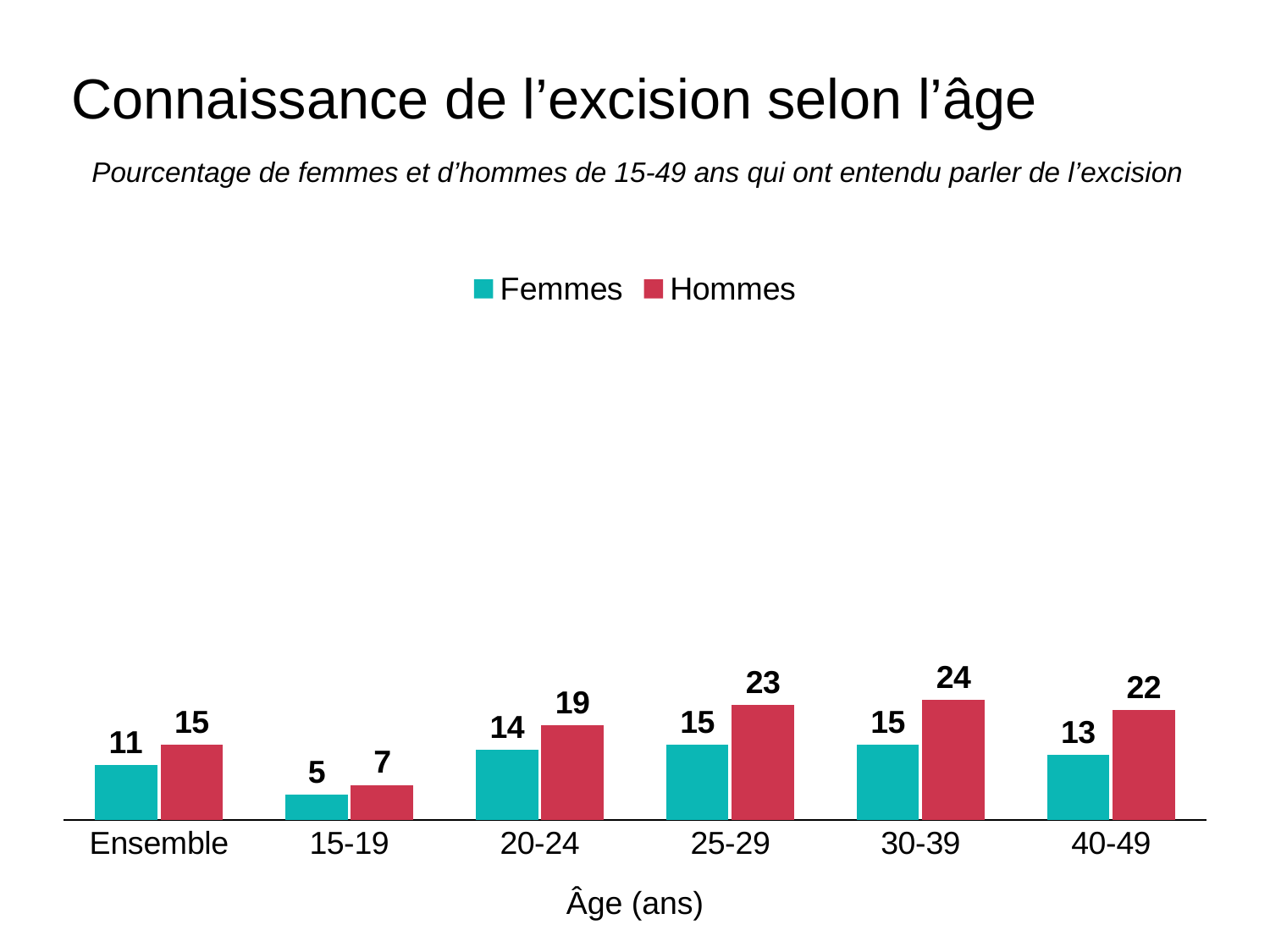

# Connaissance de l’excision selon l’âge
 Pourcentage de femmes et d’hommes de 15-49 ans qui ont entendu parler de l’excision

### Chart

| Category | Femmes | Hommes |
|---|---|---|
| Ensemble | 11.0 | 15.0 |
| 15-19 | 5.0 | 7.0 |
| 20-24 | 14.0 | 19.0 |
| 25-29 | 15.0 | 23.0 |
| 30-39 | 15.0 | 24.0 |
| 40-49 | 13.0 | 22.0 |
Âge (ans)